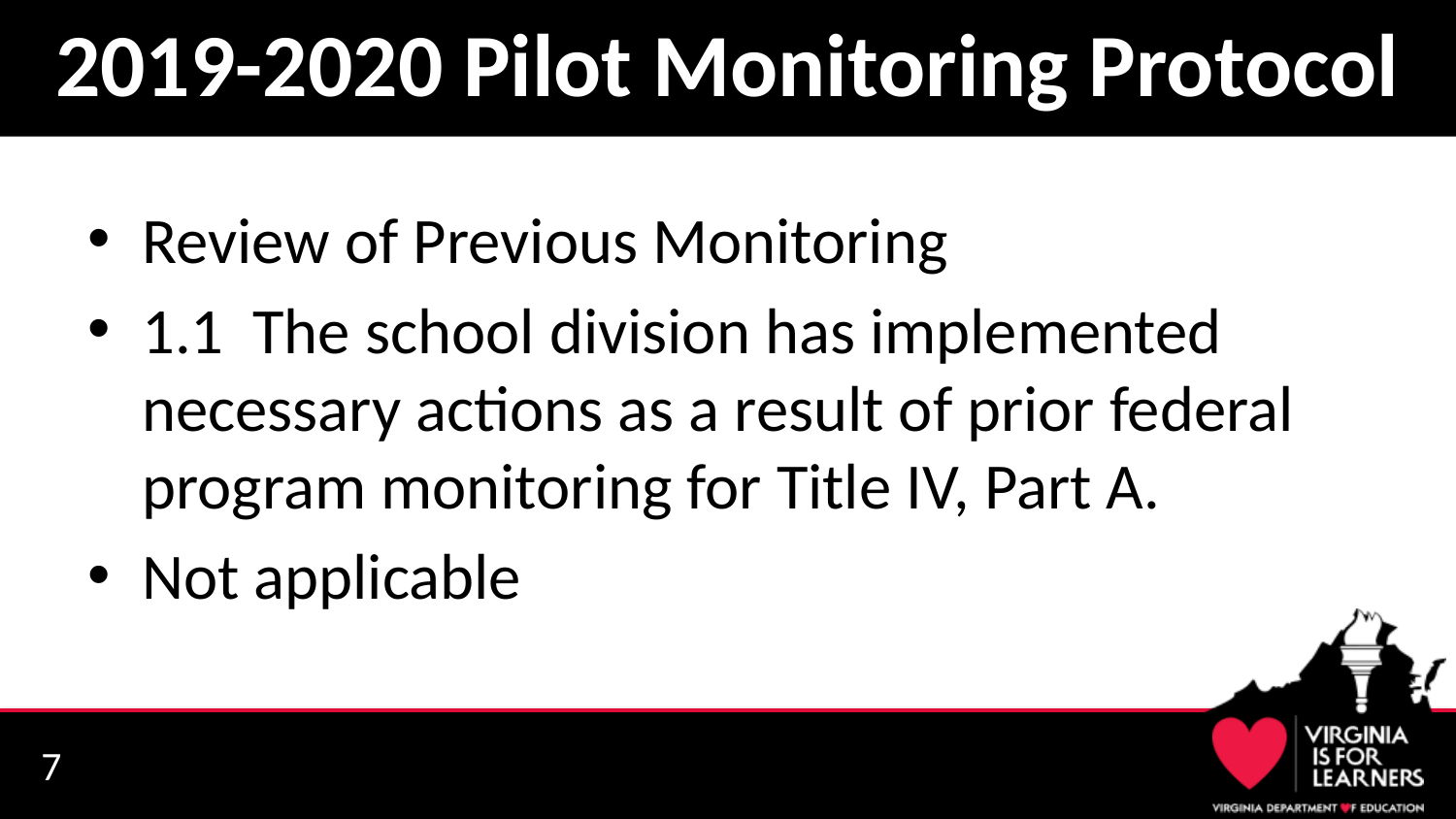

# 2019-2020 Pilot Monitoring Protocol
Review of Previous Monitoring
1.1  The school division has implemented necessary actions as a result of prior federal program monitoring for Title IV, Part A.
Not applicable